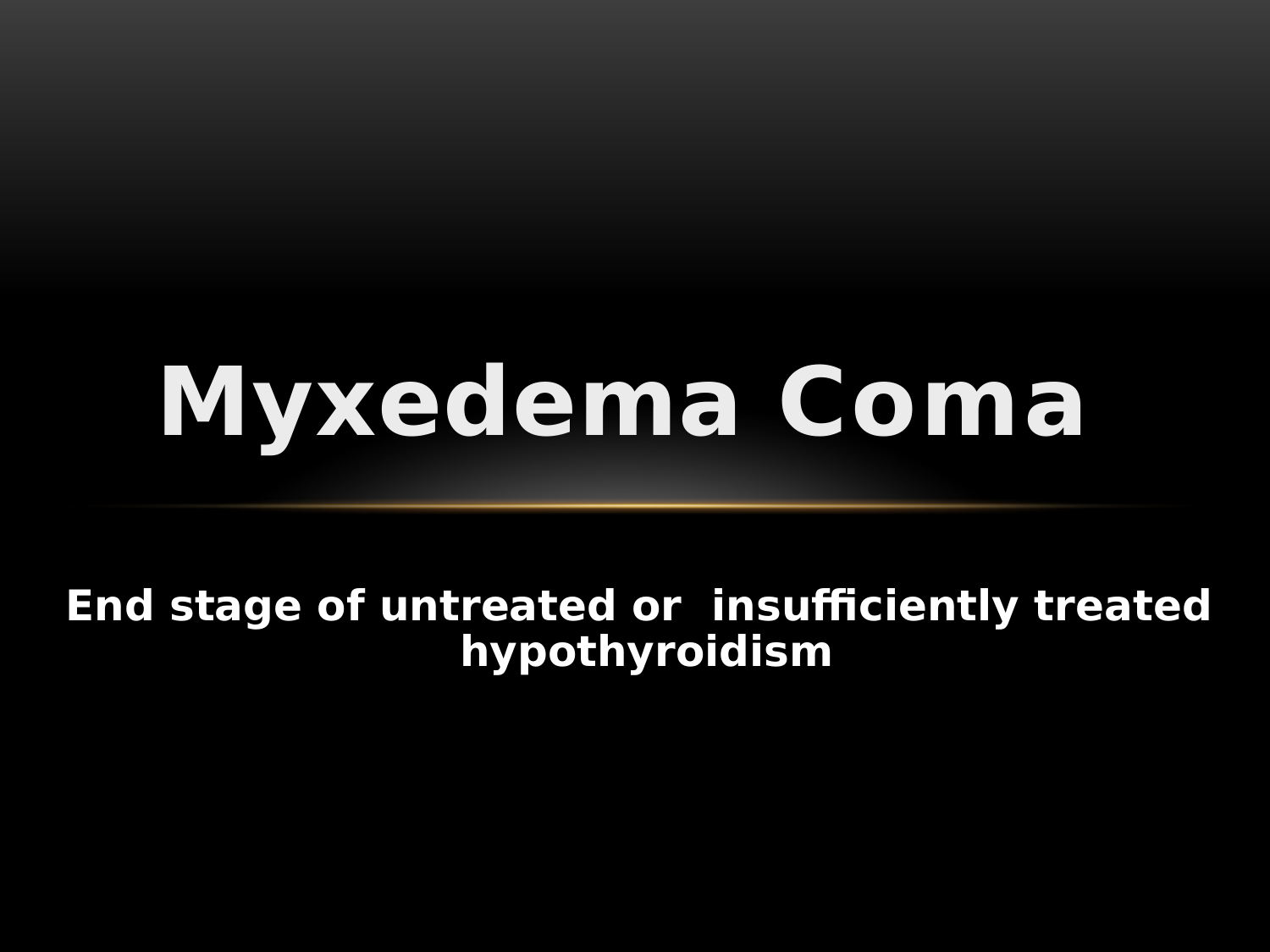

Myxedema Coma
End stage of untreated or  insufficiently treated  hypothyroidism